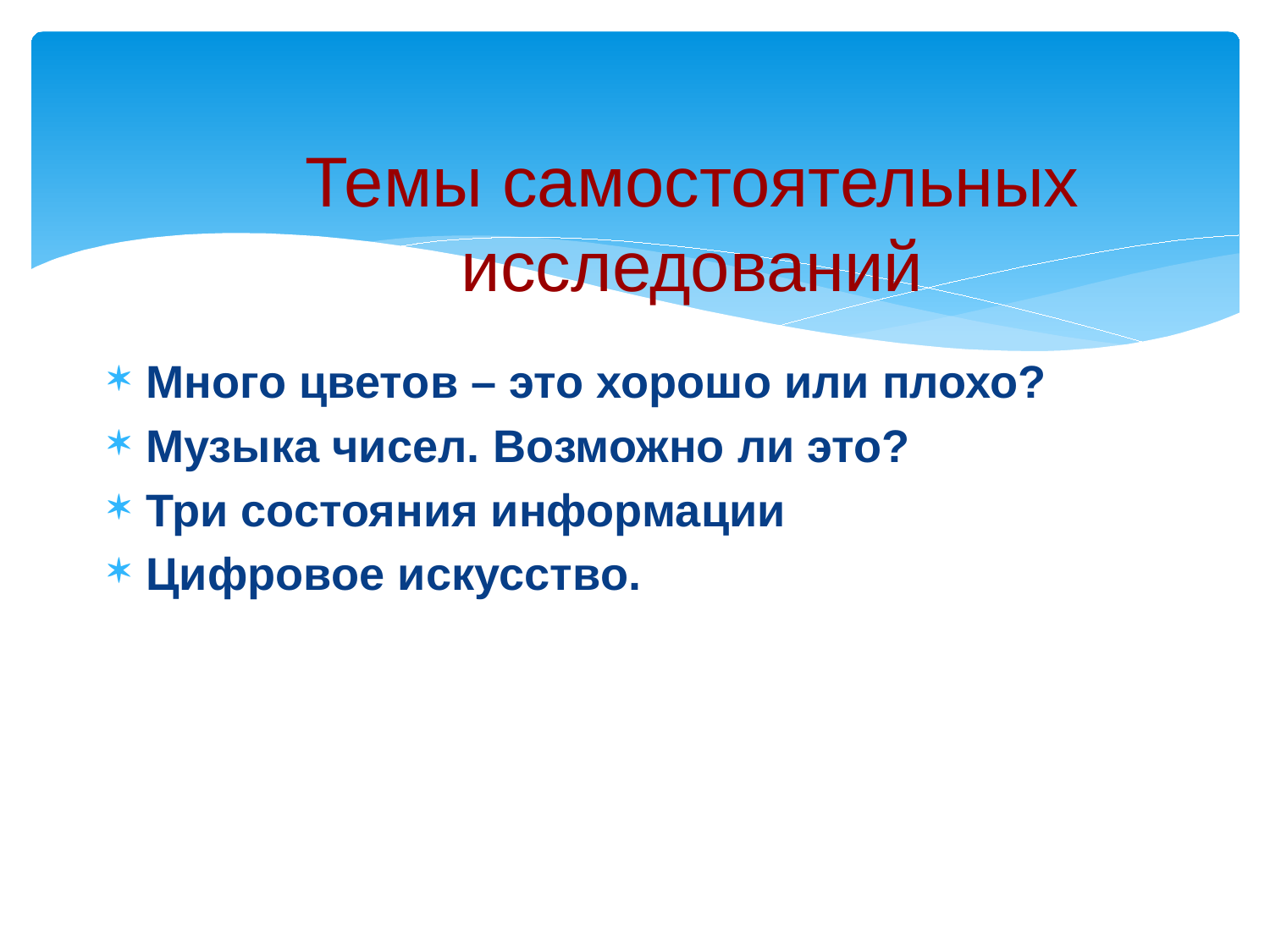

# Темы самостоятельных исследований
Много цветов – это хорошо или плохо?
Музыка чисел. Возможно ли это?
Три состояния информации
Цифровое искусство.